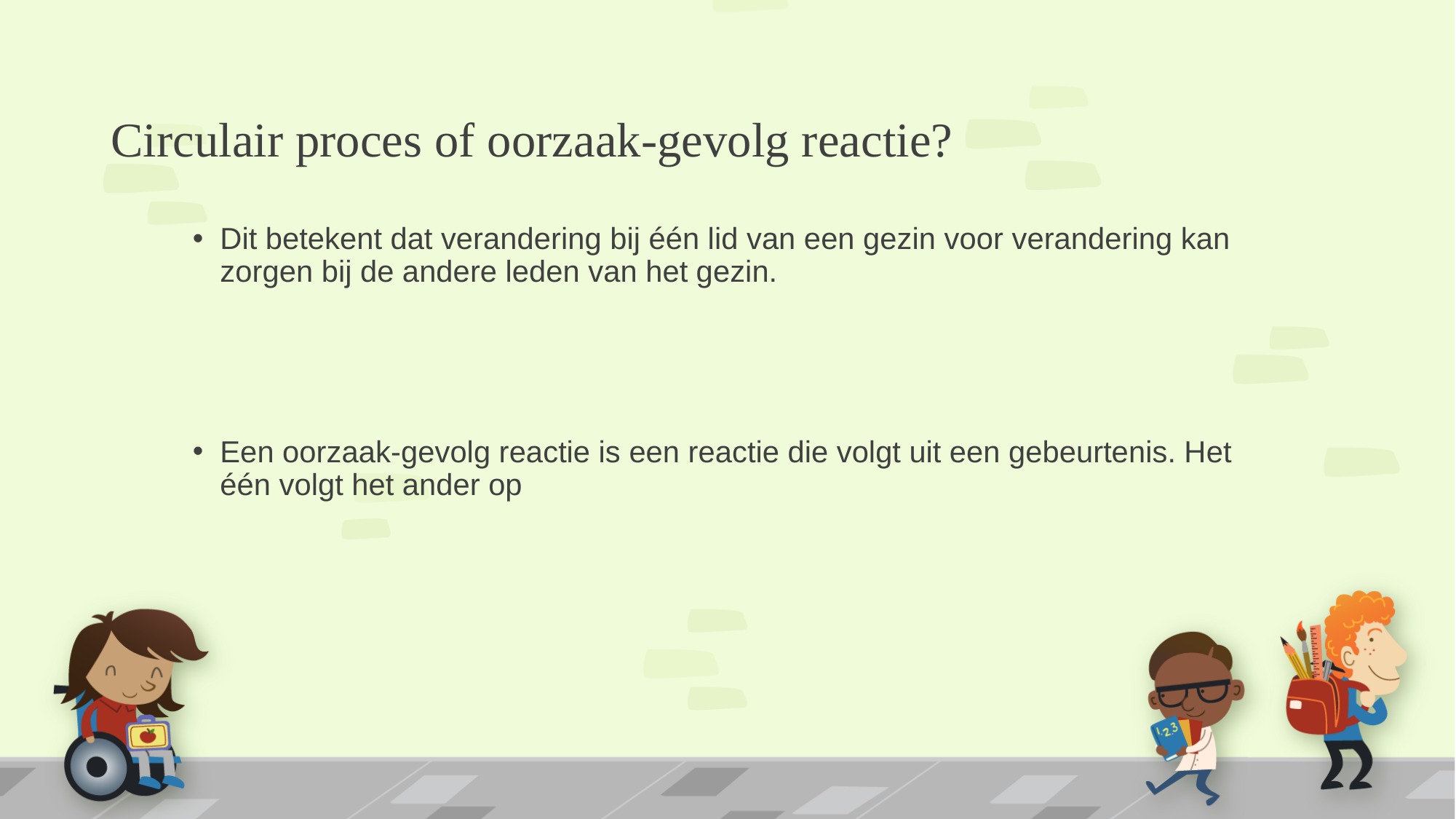

# Circulair proces of oorzaak-gevolg reactie?
Dit betekent dat verandering bij één lid van een gezin voor verandering kan zorgen bij de andere leden van het gezin.

Een oorzaak-gevolg reactie is een reactie die volgt uit een gebeurtenis. Het één volgt het ander op